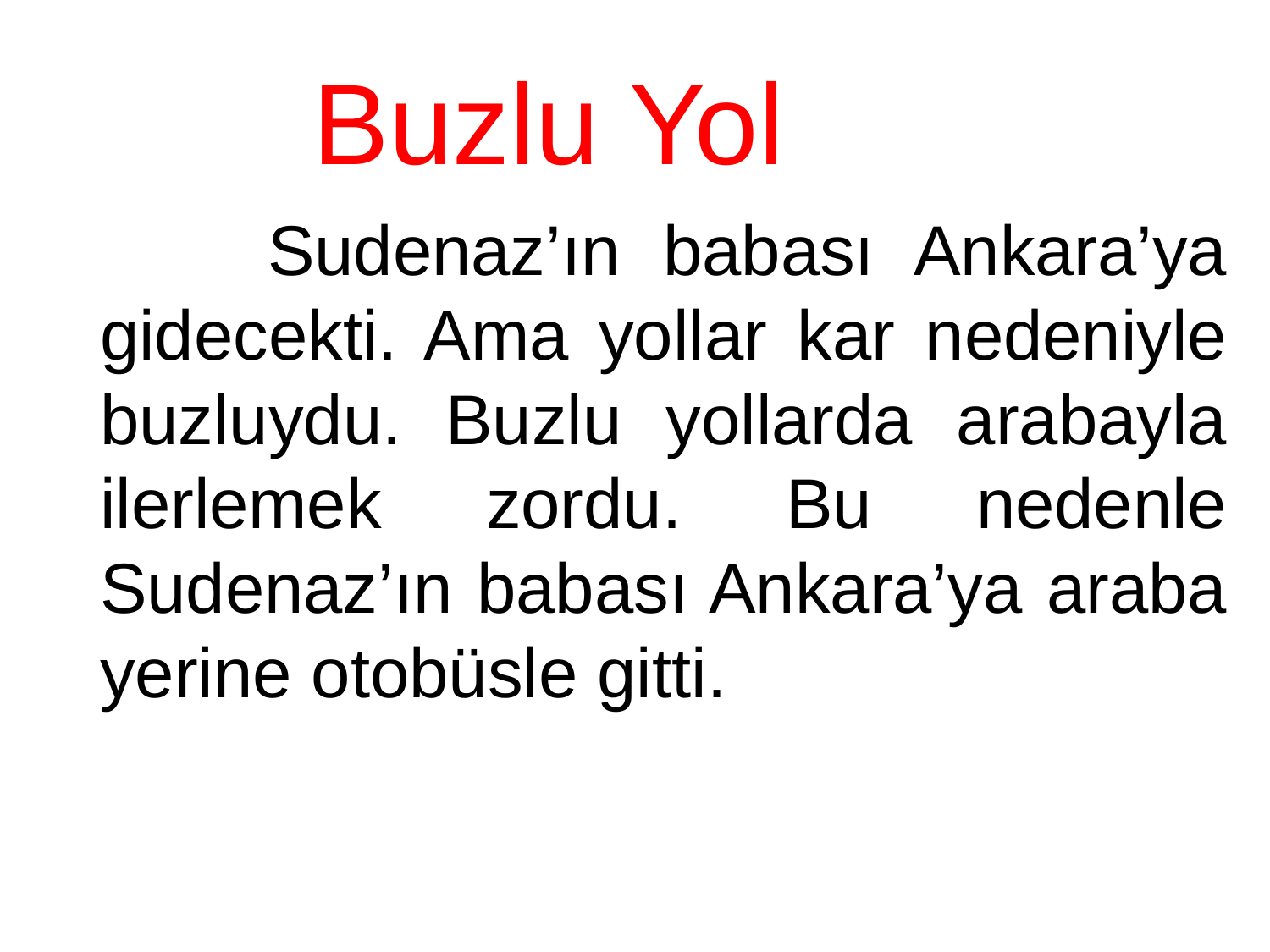

Buzlu Yol
     Sudenaz’ın babası Ankara’ya gidecekti. Ama yollar kar nedeniyle buzluydu. Buzlu yollarda arabayla ilerlemek zordu. Bu nedenle Sudenaz’ın babası Ankara’ya araba yerine otobüsle gitti.